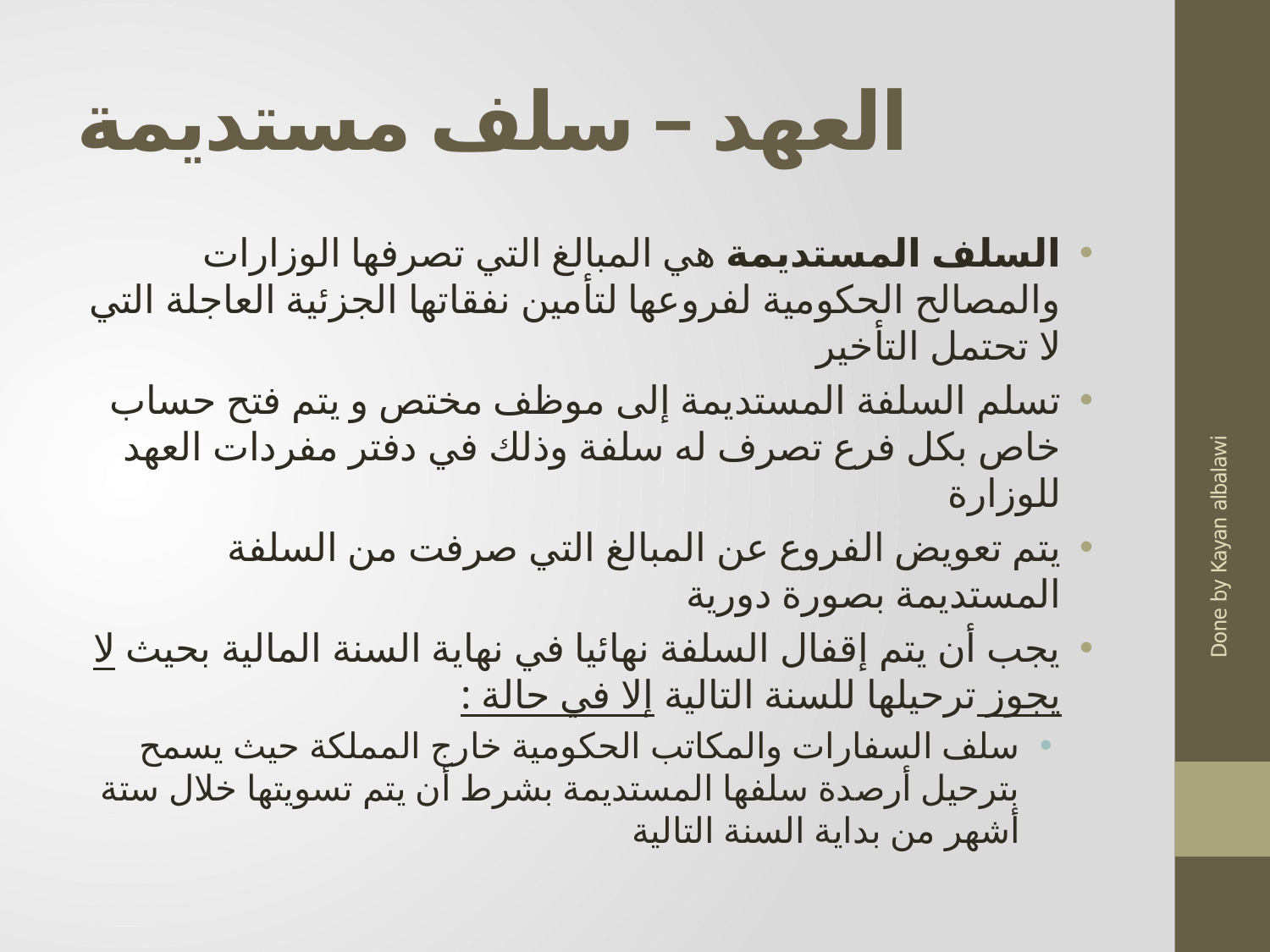

# العهد – سلف مستديمة
السلف المستديمة هي المبالغ التي تصرفها الوزارات والمصالح الحكومية لفروعها لتأمين نفقاتها الجزئية العاجلة التي لا تحتمل التأخير
تسلم السلفة المستديمة إلى موظف مختص و يتم فتح حساب خاص بكل فرع تصرف له سلفة وذلك في دفتر مفردات العهد للوزارة
يتم تعويض الفروع عن المبالغ التي صرفت من السلفة المستديمة بصورة دورية
يجب أن يتم إقفال السلفة نهائيا في نهاية السنة المالية بحيث لا يجوز ترحيلها للسنة التالية إلا في حالة :
سلف السفارات والمكاتب الحكومية خارج المملكة حيث يسمح بترحيل أرصدة سلفها المستديمة بشرط أن يتم تسويتها خلال ستة أشهر من بداية السنة التالية
Done by Kayan albalawi